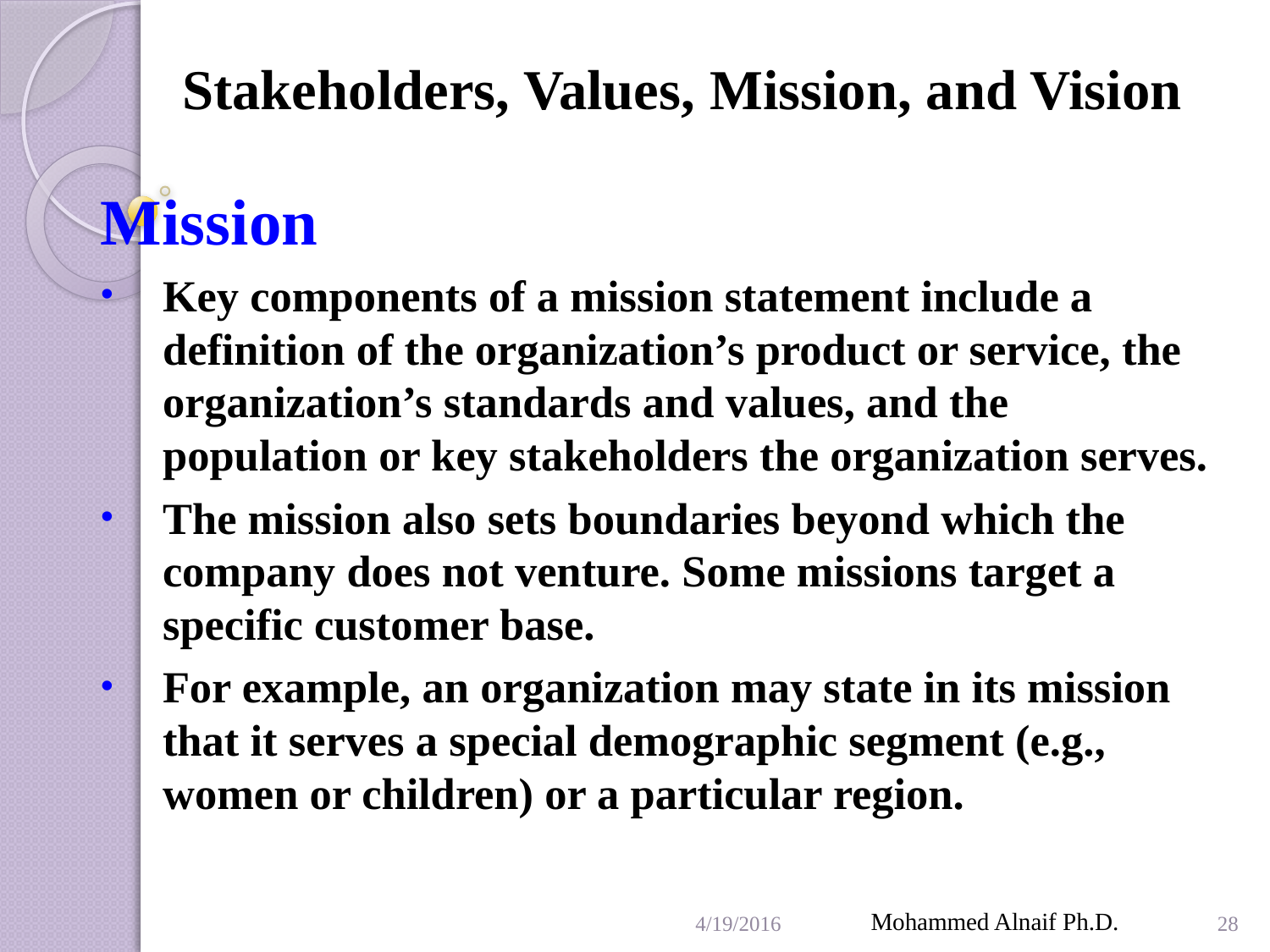

# Stakeholders, Values, Mission, and Vision
Mission
Key components of a mission statement include a definition of the organization’s product or service, the organization’s standards and values, and the population or key stakeholders the organization serves.
The mission also sets boundaries beyond which the company does not venture. Some missions target a specific customer base.
For example, an organization may state in its mission that it serves a special demographic segment (e.g., women or children) or a particular region.
4/19/2016
Mohammed Alnaif Ph.D.
28